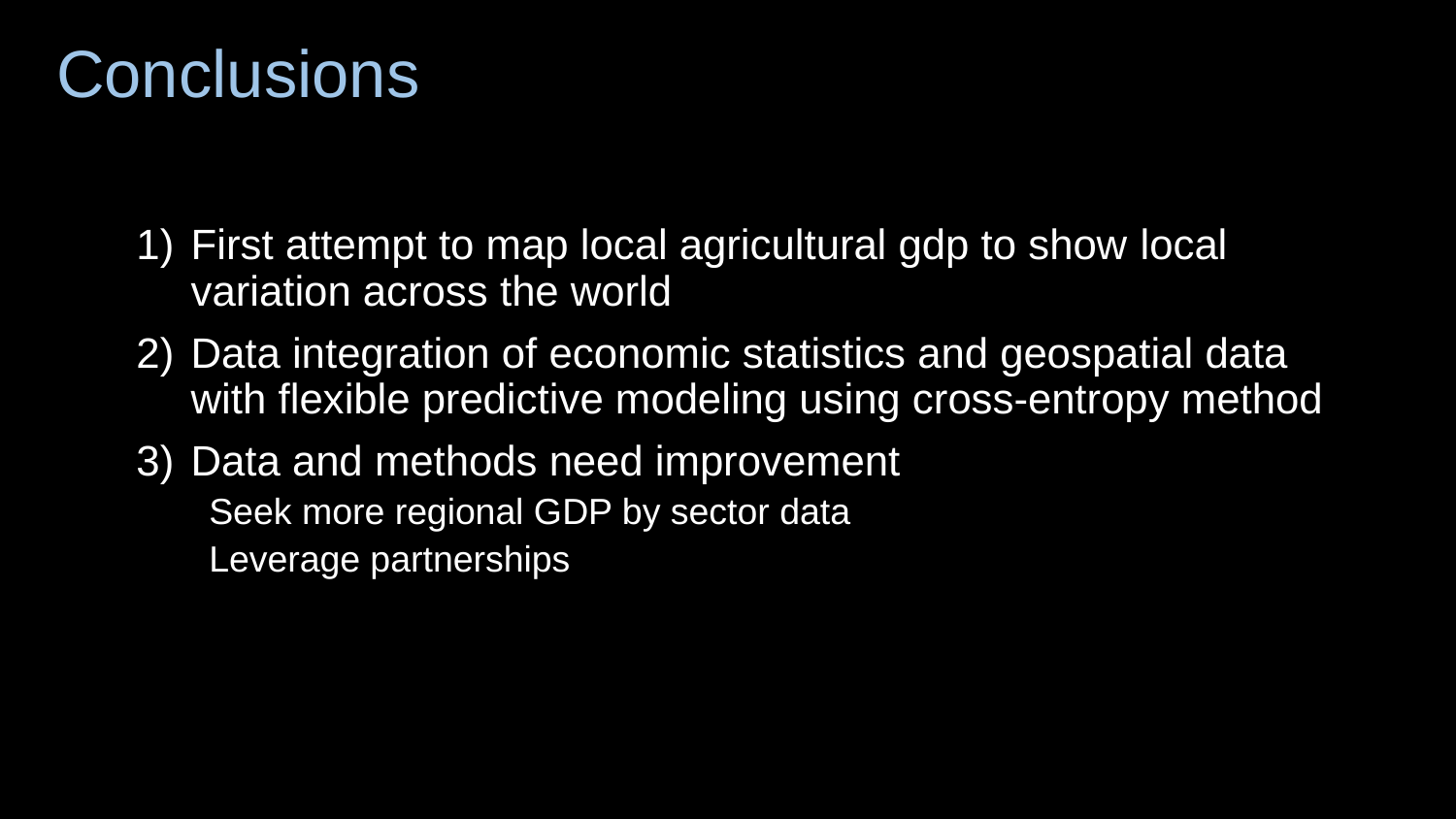

# Conclusions
First attempt to map local agricultural gdp to show local variation across the world
Data integration of economic statistics and geospatial data with flexible predictive modeling using cross-entropy method
Data and methods need improvement
Seek more regional GDP by sector data
Leverage partnerships